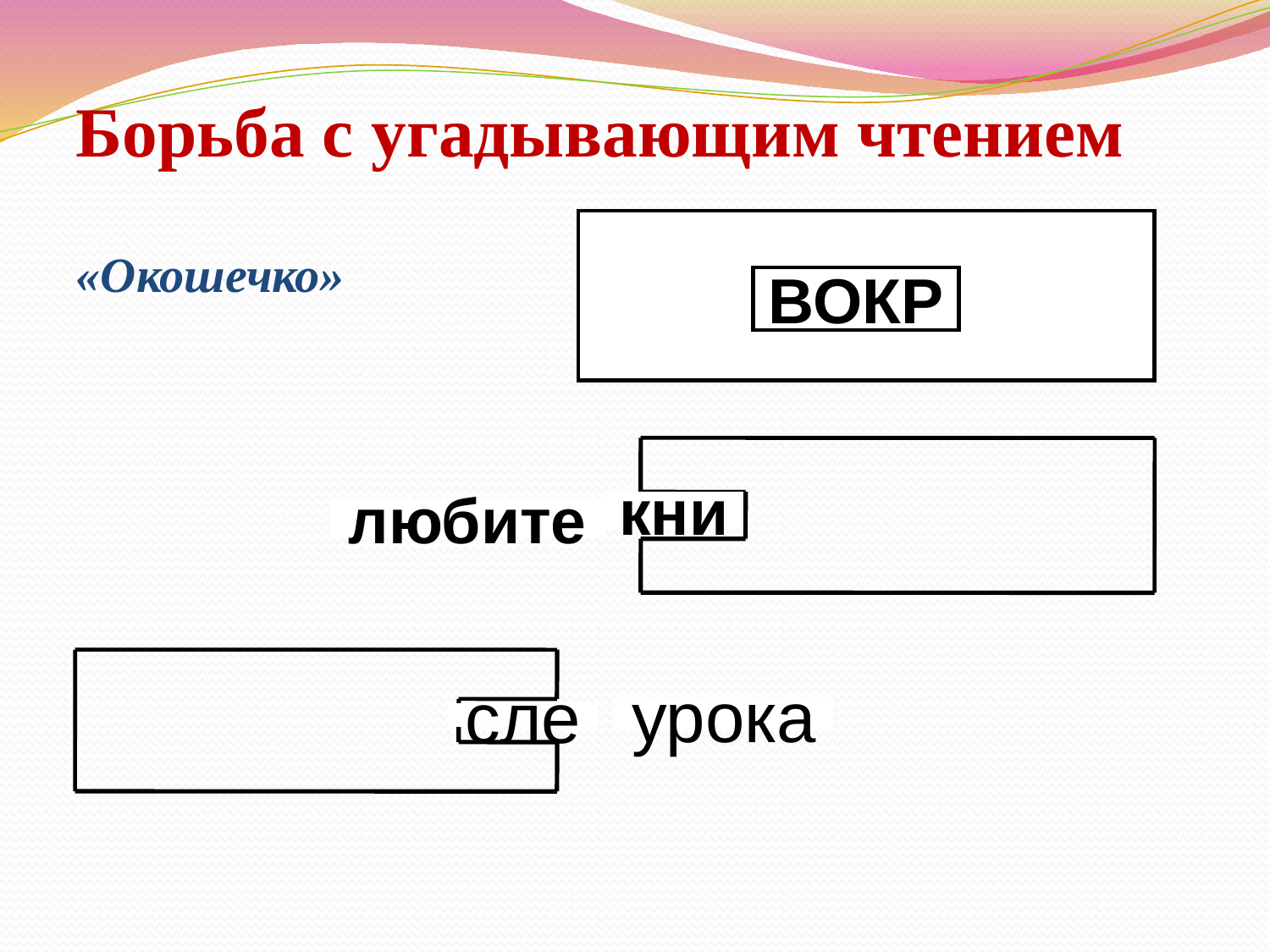

Борьба с угадывающим чтением

ВОКР
«Окошечко»

кни
любите

урока
сле